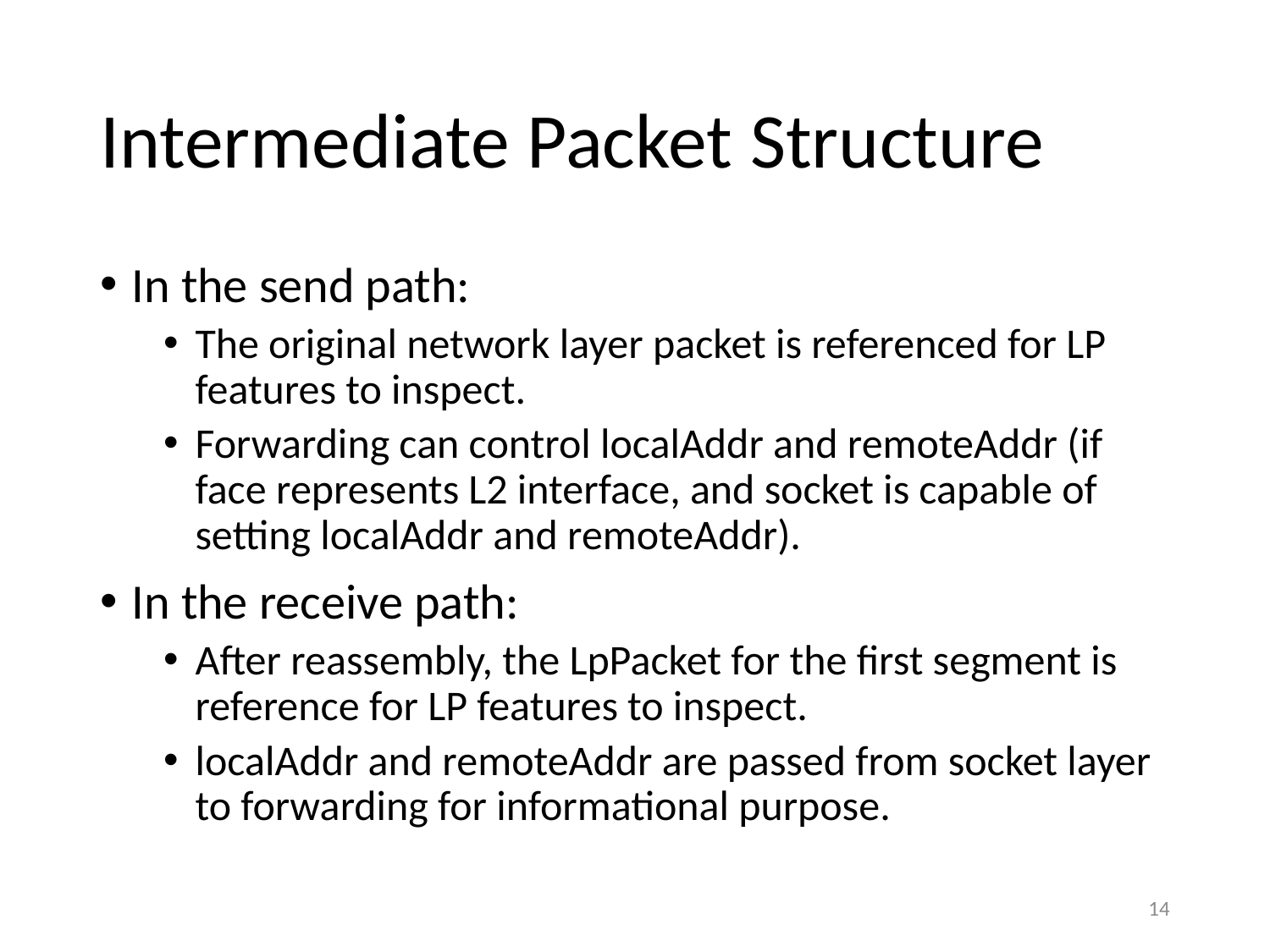

# Intermediate Packet Structure
In the send path:
The original network layer packet is referenced for LP features to inspect.
Forwarding can control localAddr and remoteAddr (if face represents L2 interface, and socket is capable of setting localAddr and remoteAddr).
In the receive path:
After reassembly, the LpPacket for the first segment is reference for LP features to inspect.
localAddr and remoteAddr are passed from socket layer to forwarding for informational purpose.
14